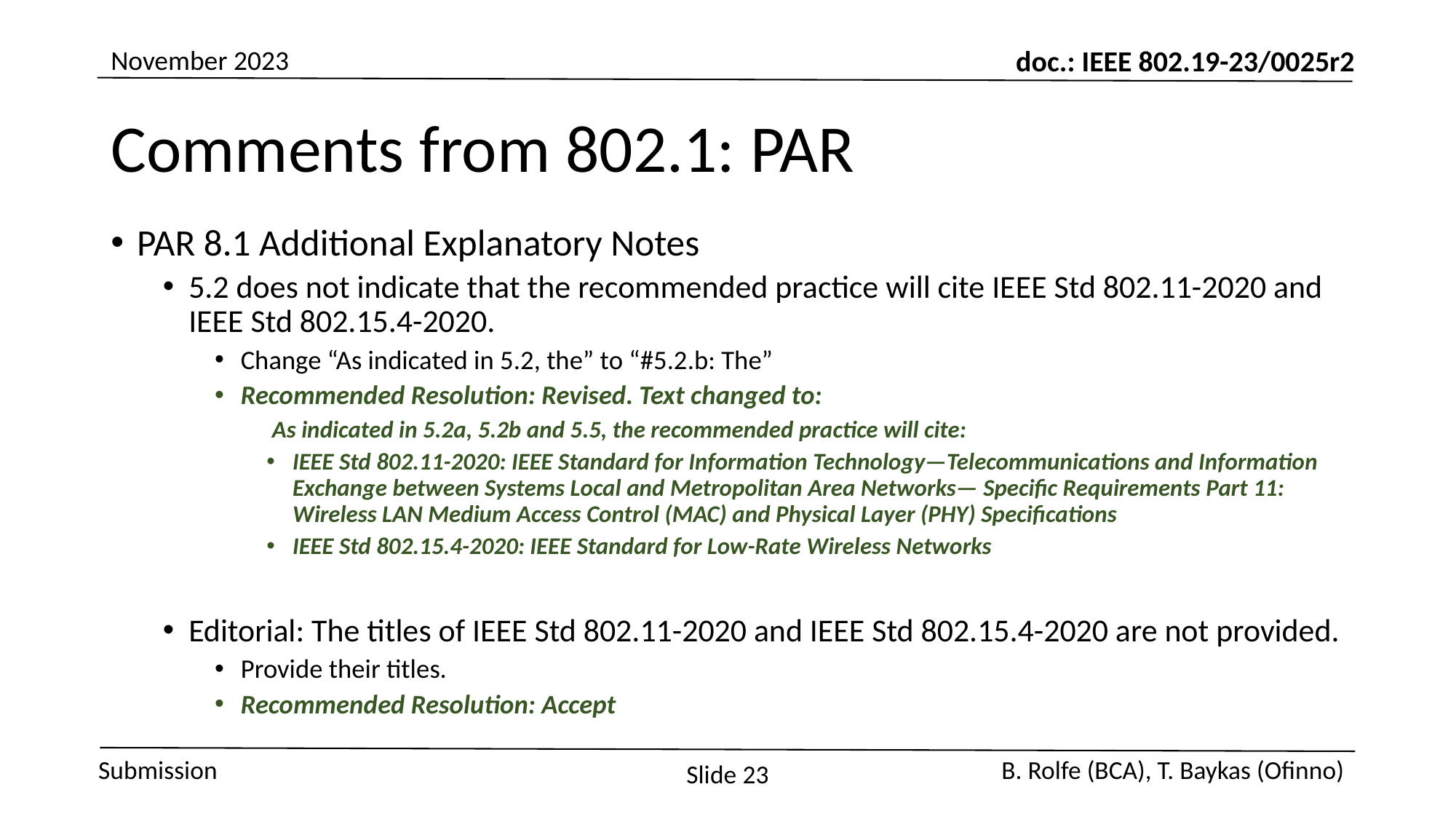

November 2023
# Comments from 802.1: PAR
PAR 8.1 Additional Explanatory Notes
5.2 does not indicate that the recommended practice will cite IEEE Std 802.11-2020 and IEEE Std 802.15.4-2020.
Change “As indicated in 5.2, the” to “#5.2.b: The”
Recommended Resolution: Revised. Text changed to:
 As indicated in 5.2a, 5.2b and 5.5, the recommended practice will cite:
IEEE Std 802.11-2020: IEEE Standard for Information Technology—Telecommunications and Information Exchange between Systems Local and Metropolitan Area Networks— Specific Requirements Part 11: Wireless LAN Medium Access Control (MAC) and Physical Layer (PHY) Specifications
IEEE Std 802.15.4-2020: IEEE Standard for Low-Rate Wireless Networks

Editorial: The titles of IEEE Std 802.11-2020 and IEEE Std 802.15.4-2020 are not provided.
Provide their titles.
Recommended Resolution: Accept